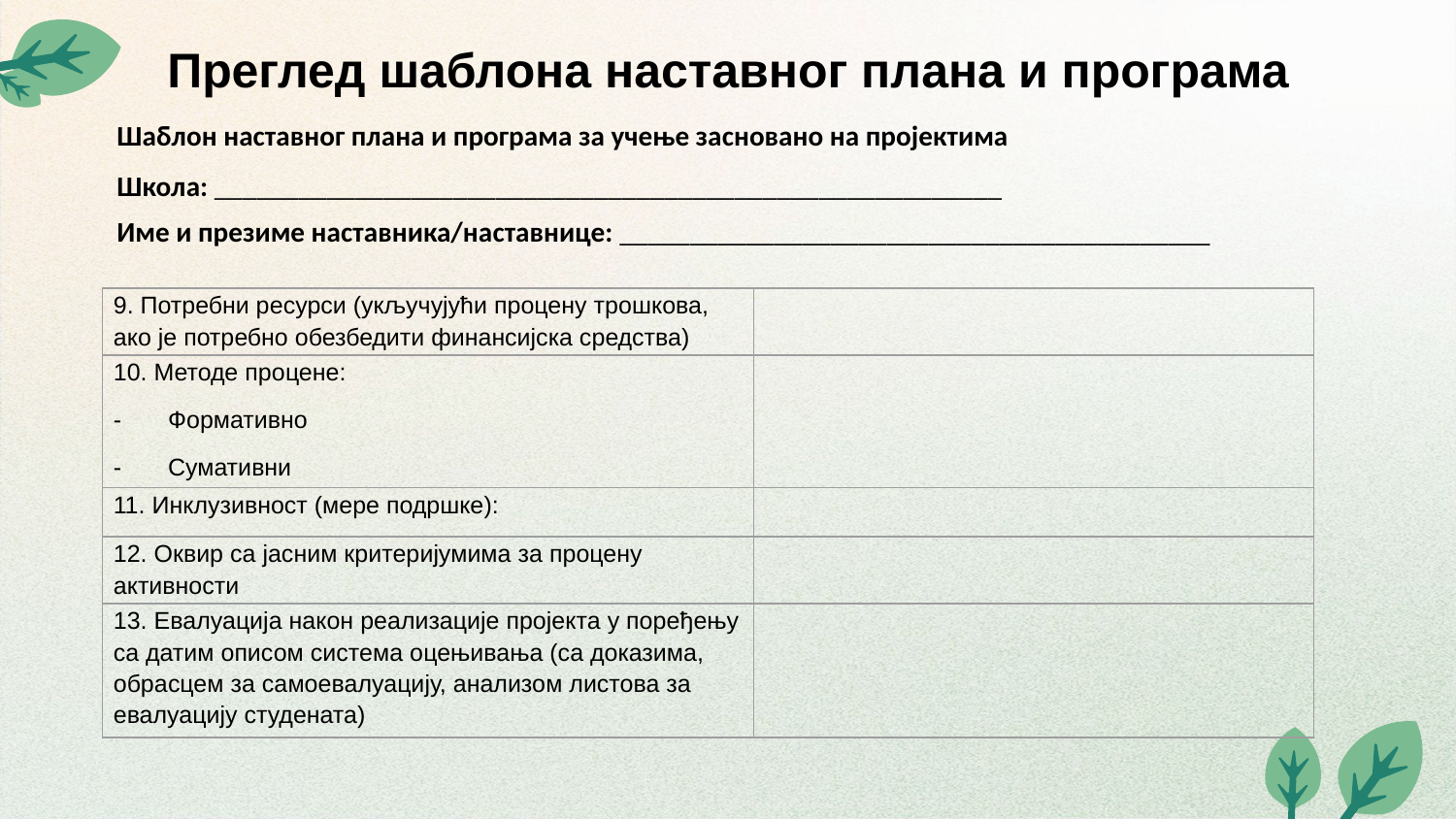

# Преглед шаблона наставног плана и програма
Шаблон наставног плана и програма за учење засновано на пројектима
Школа: ________________________________________________________
Име и презиме наставника/наставнице: __________________________________________
| 9. Потребни ресурси (укључујући процену трошкова, ако је потребно обезбедити финансијска средства) |  |
| --- | --- |
| 10. Методе процене: Формативно Сумативни |  |
| 11. Инклузивност (мере подршке): |  |
| 12. Оквир са јасним критеријумима за процену активности |  |
| 13. Евалуација након реализације пројекта у поређењу са датим описом система оцењивања (са доказима, обрасцем за самоевалуацију, анализом листова за евалуацију студената) |  |